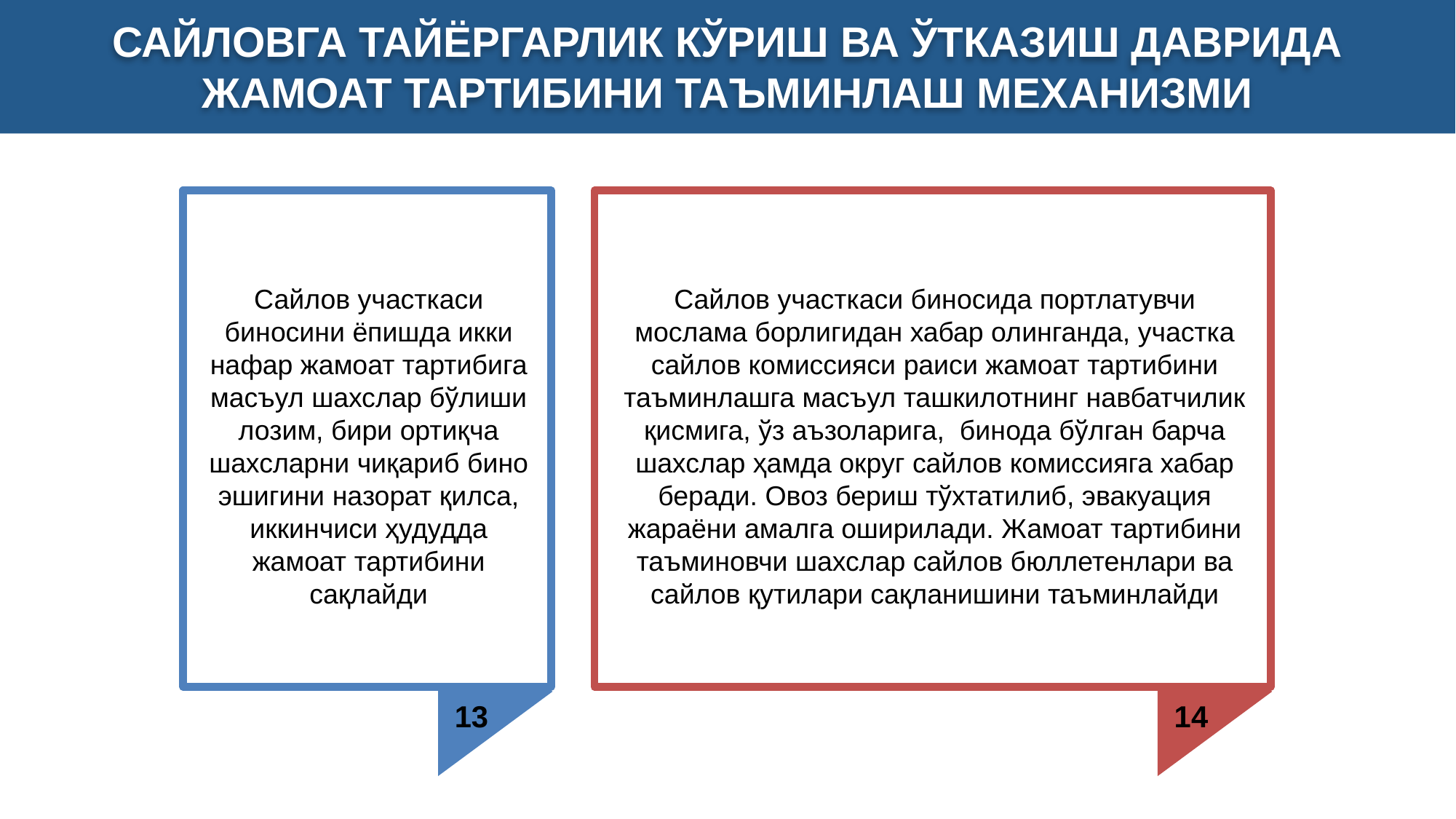

САЙЛОВГА ТАЙЁРГАРЛИК КЎРИШ ВА ЎТКАЗИШ ДАВРИДА ЖАМОАТ ТАРТИБИНИ ТАЪМИНЛАШ МЕХАНИЗМИ

Сайлов участкаси биносини ёпишда икки нафар жамоат тартибига масъул шахслар бўлиши лозим, бири ортиқча шахсларни чиқариб бино эшигини назорат қилса, иккинчиси ҳудудда жамоат тартибини сақлайди
Сайлов участкаси биносида портлатувчи мослама борлигидан хабар олинганда, участка сайлов комиссияси раиси жамоат тартибини таъминлашга масъул ташкилотнинг навбатчилик қисмига, ўз аъзоларига,  бинода бўлган барча шахслар ҳамда округ сайлов комиссияга хабар беради. Овоз бериш тўхтатилиб, эвакуация жараёни амалга оширилади. Жамоат тартибини таъминовчи шахслар сайлов бюллетенлари ва сайлов қутилари сақланишини таъминлайди

13
14